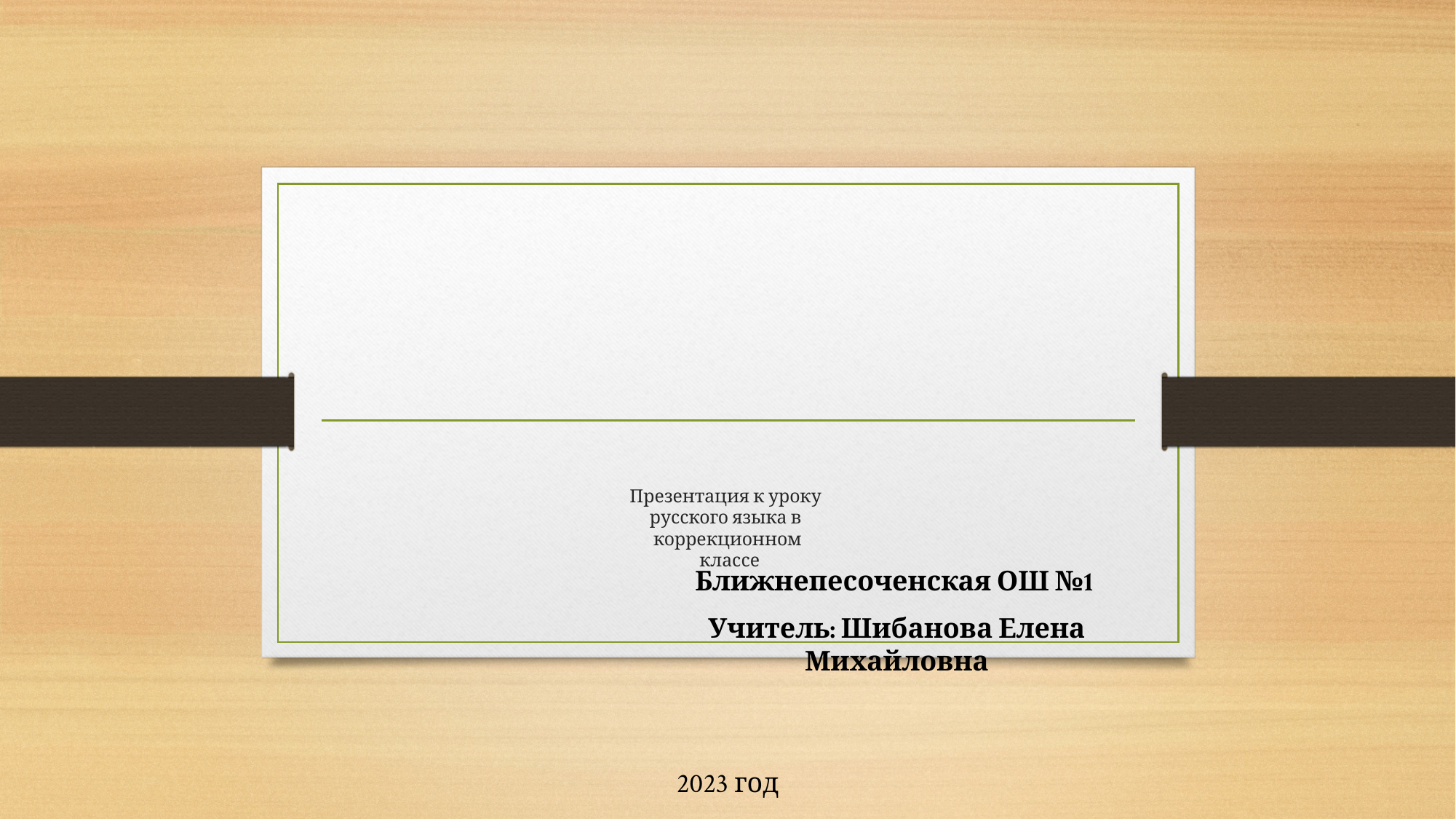

# Презентация к уроку русского языка в коррекционном классе
Ближнепесоченская ОШ №1
Учитель: Шибанова Елена Михайловна
2023 год